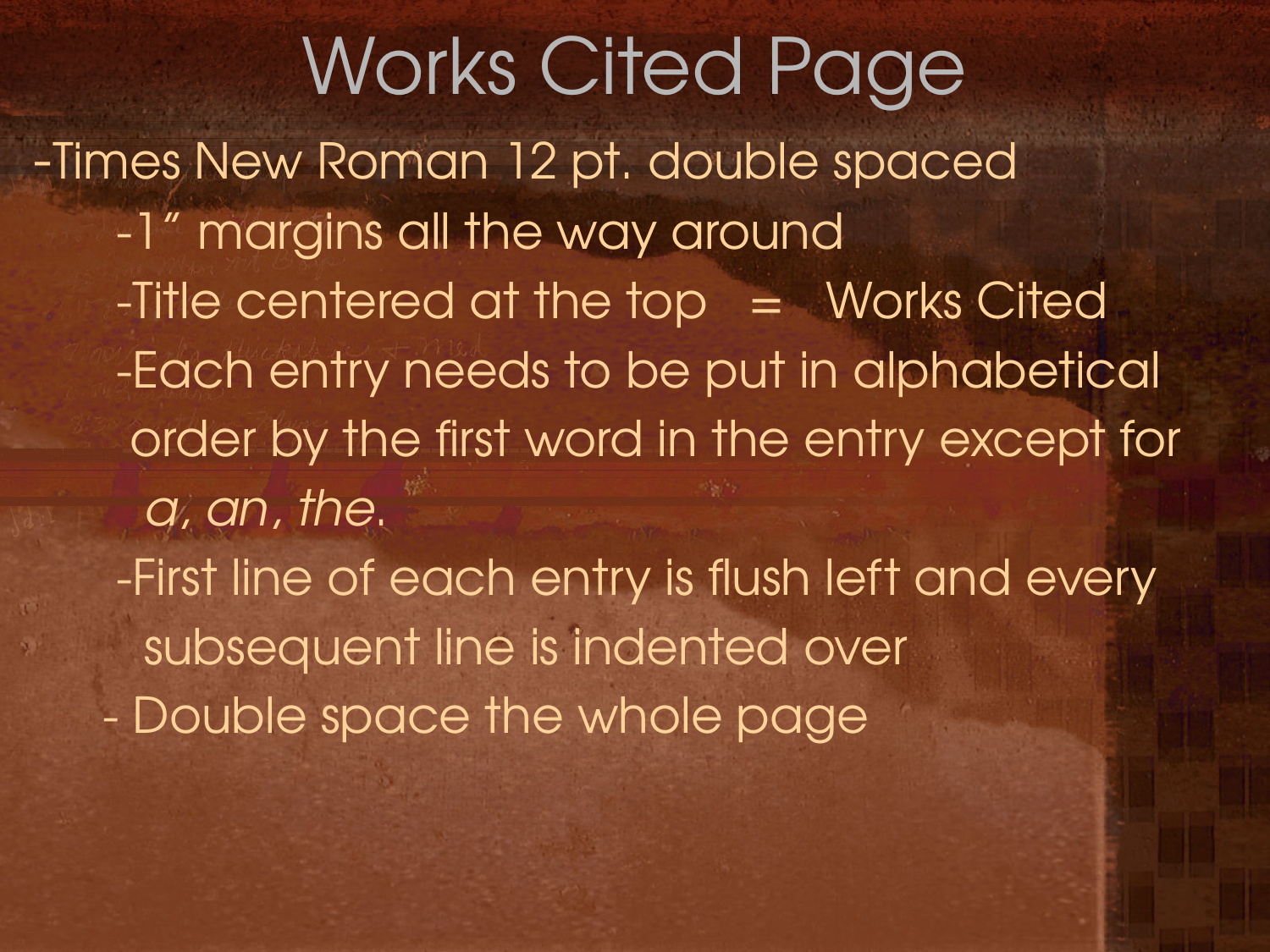

# Works Cited Page
-Times New Roman 12 pt. double spaced
      -1” margins all the way around
      -Title centered at the top   =   Works Cited
      -Each entry needs to be put in alphabetical
       order by the first word in the entry except for
        a, an, the.
      -First line of each entry is flush left and every
        subsequent line is indented over
     - Double space the whole page